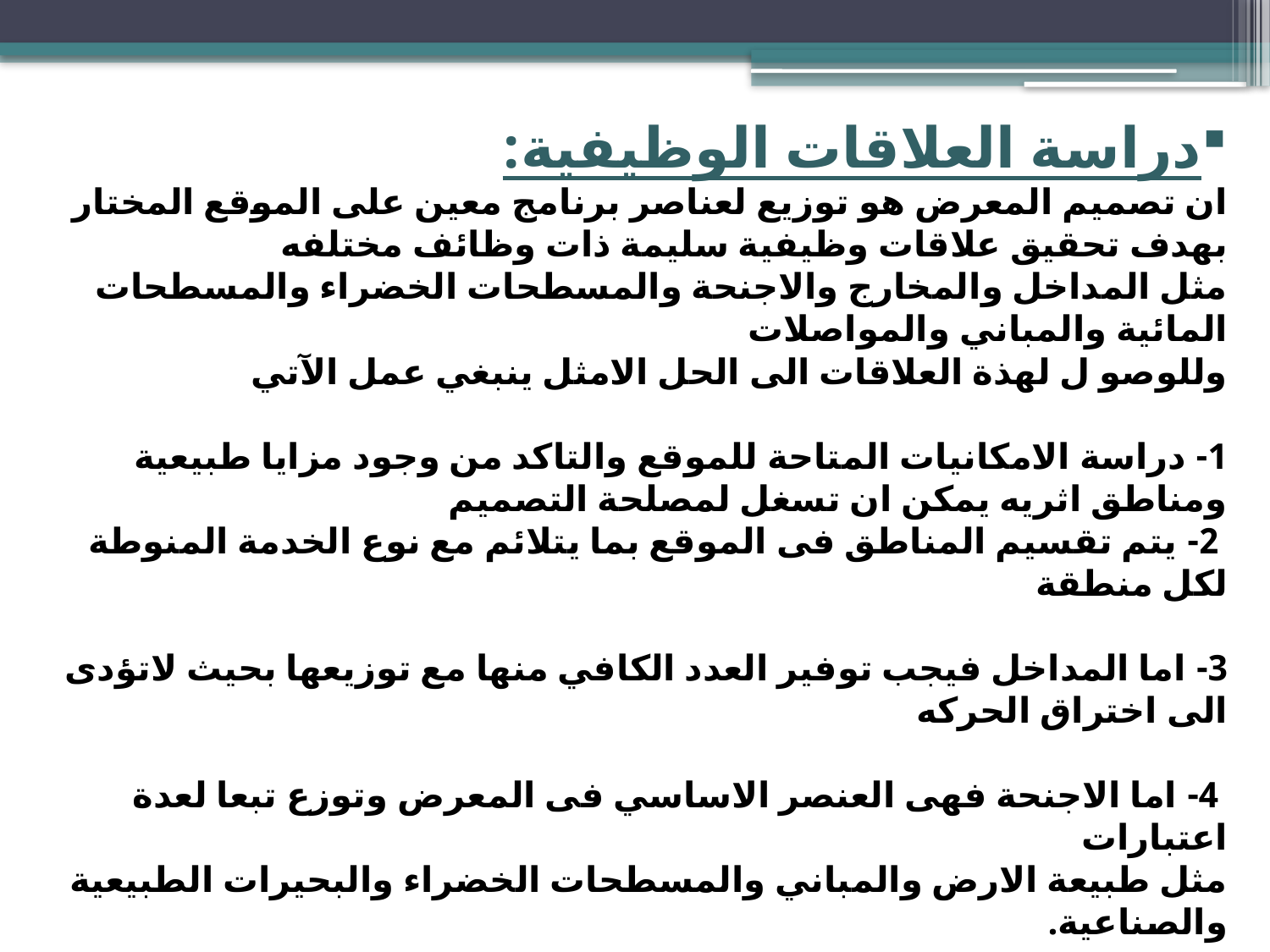

دراسة العلاقات الوظيفية:
ان تصميم المعرض هو توزيع لعناصر برنامج معين على الموقع المختار بهدف تحقيق علاقات وظيفية سليمة ذات وظائف مختلفه
مثل المداخل والمخارج والاجنحة والمسطحات الخضراء والمسطحات المائية والمباني والمواصلات
وللوصو ل لهذة العلاقات الى الحل الامثل ينبغي عمل الآتي
1- دراسة الامكانيات المتاحة للموقع والتاكد من وجود مزايا طبيعية ومناطق اثريه يمكن ان تسغل لمصلحة التصميم
 2- يتم تقسيم المناطق فى الموقع بما يتلائم مع نوع الخدمة المنوطة لكل منطقة
3- اما المداخل فيجب توفير العدد الكافي منها مع توزيعها بحيث لاتؤدى الى اختراق الحركه
 4- اما الاجنحة فهى العنصر الاساسي فى المعرض وتوزع تبعا لعدة اعتبارات
مثل طبيعة الارض والمباني والمسطحات الخضراء والبحيرات الطبيعية والصناعية.